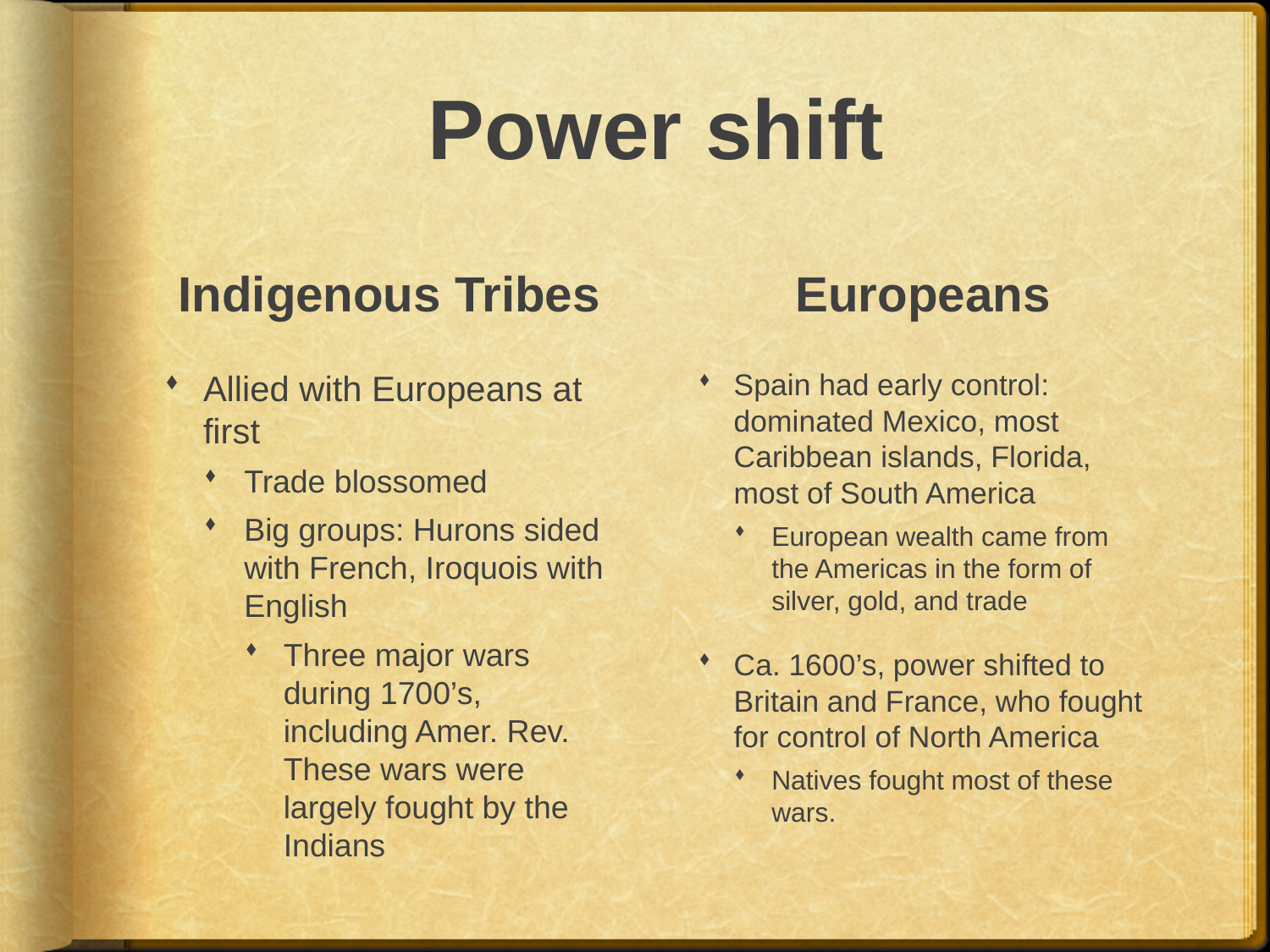

# Power shift
Indigenous Tribes
Europeans
Allied with Europeans at first
Trade blossomed
Big groups: Hurons sided with French, Iroquois with English
Three major wars during 1700’s, including Amer. Rev. These wars were largely fought by the Indians
Spain had early control: dominated Mexico, most Caribbean islands, Florida, most of South America
European wealth came from the Americas in the form of silver, gold, and trade
Ca. 1600’s, power shifted to Britain and France, who fought for control of North America
Natives fought most of these wars.